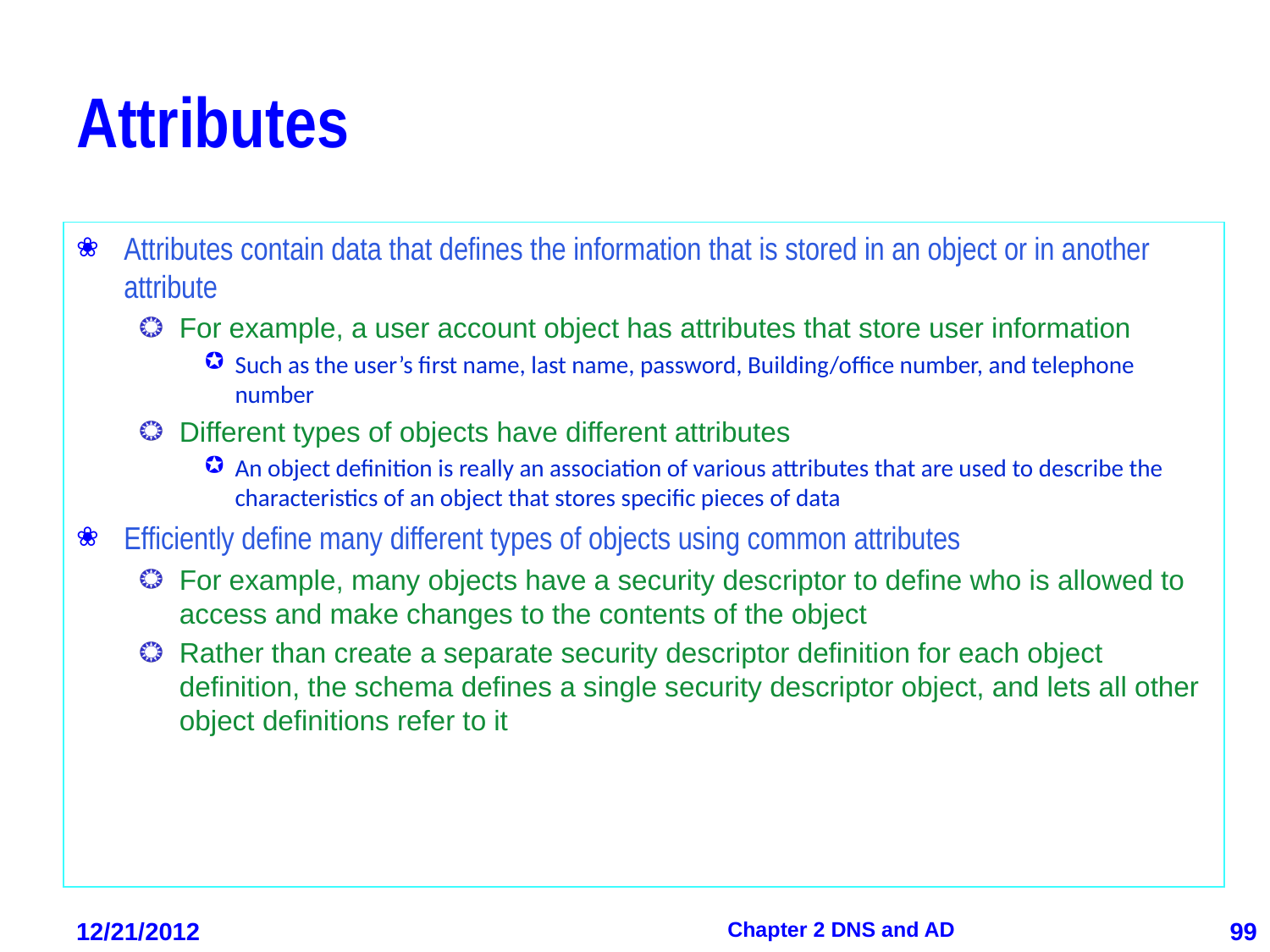

# Attributes
Attributes contain data that defines the information that is stored in an object or in another attribute
For example, a user account object has attributes that store user information
Such as the user’s first name, last name, password, Building/office number, and telephone number
Different types of objects have different attributes
An object definition is really an association of various attributes that are used to describe the characteristics of an object that stores specific pieces of data
Efficiently define many different types of objects using common attributes
For example, many objects have a security descriptor to define who is allowed to access and make changes to the contents of the object
Rather than create a separate security descriptor definition for each object definition, the schema defines a single security descriptor object, and lets all other object definitions refer to it
12/21/2012
Chapter 2 DNS and AD
99